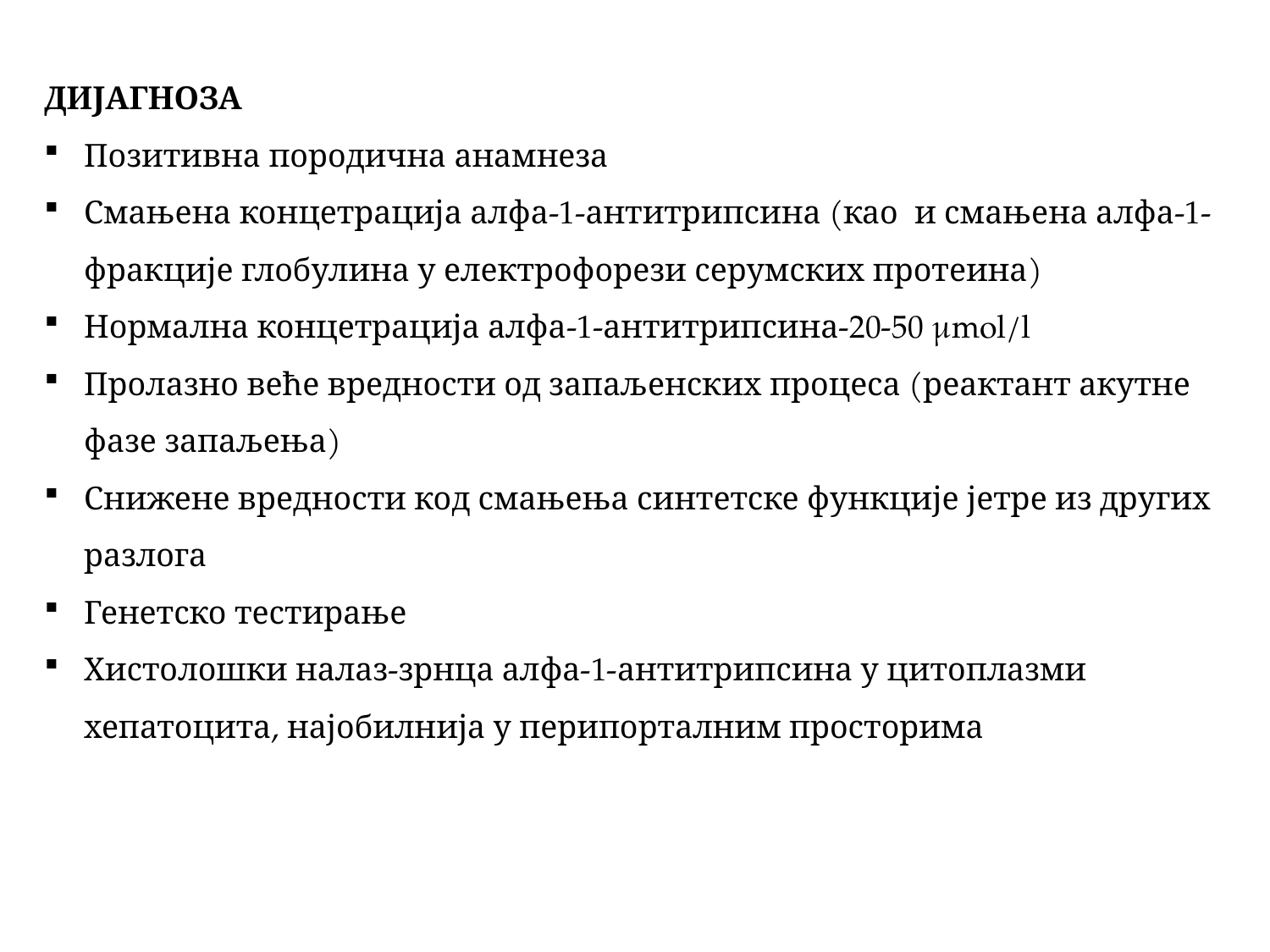

ДИЈАГНОЗА
Позитивна породична анамнеза
Смањена концетрација алфа-1-антитрипсина (као  и смањена алфа-1-фракције глобулина у електрофорези серумских протеина)
Нормална концетрација алфа-1-антитрипсина-20-50 μmol/l
Пролазно веће вредности од запаљенских процеса (реактант акутне фазе запаљења)
Снижене вредности код смањења синтетске функције јетре из других разлога
Генетско тестирање
Хистолошки налаз-зрнца алфа-1-антитрипсина у цитоплазми хепатоцита, најобилнија у перипорталним просторима